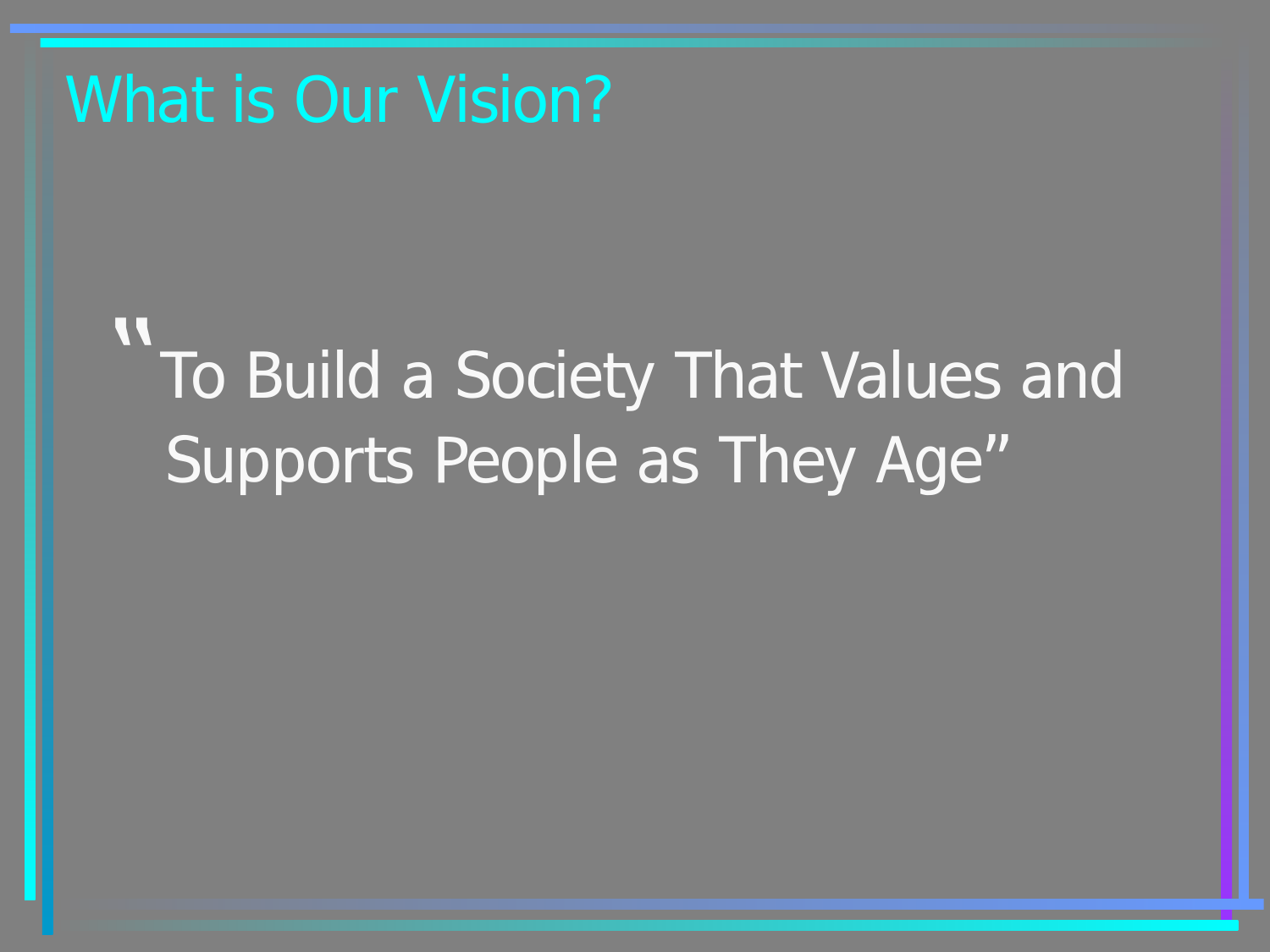

# What is Our Vision?
“To Build a Society That Values and Supports People as They Age”